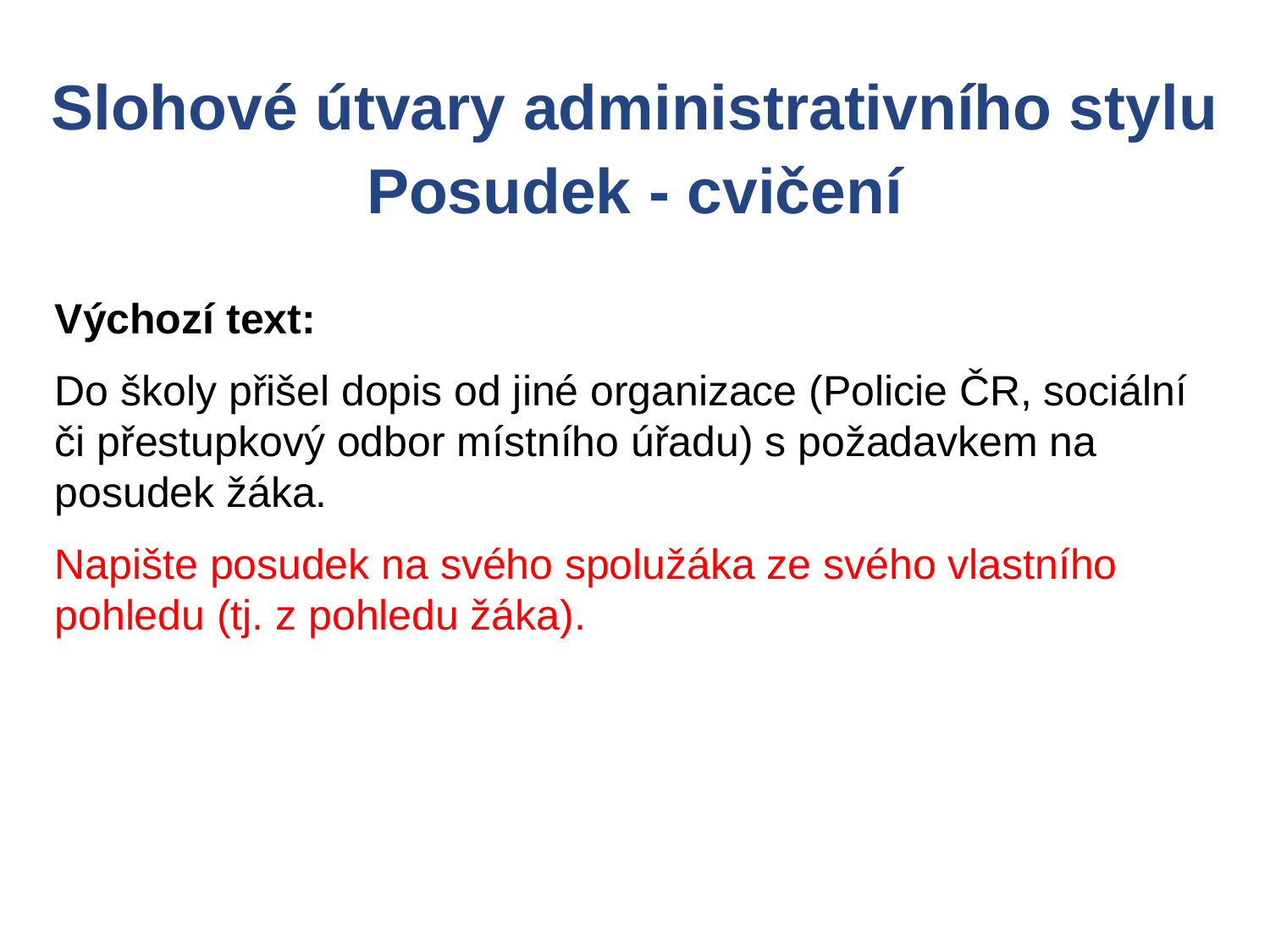

Slohové útvary administrativního stylu
Posudek - cvičení
Výchozí text:
Do školy přišel dopis od jiné organizace (Policie ČR, sociální či přestupkový odbor místního úřadu) s požadavkem na posudek žáka.
Napište posudek na svého spolužáka ze svého vlastního pohledu (tj. z pohledu žáka).